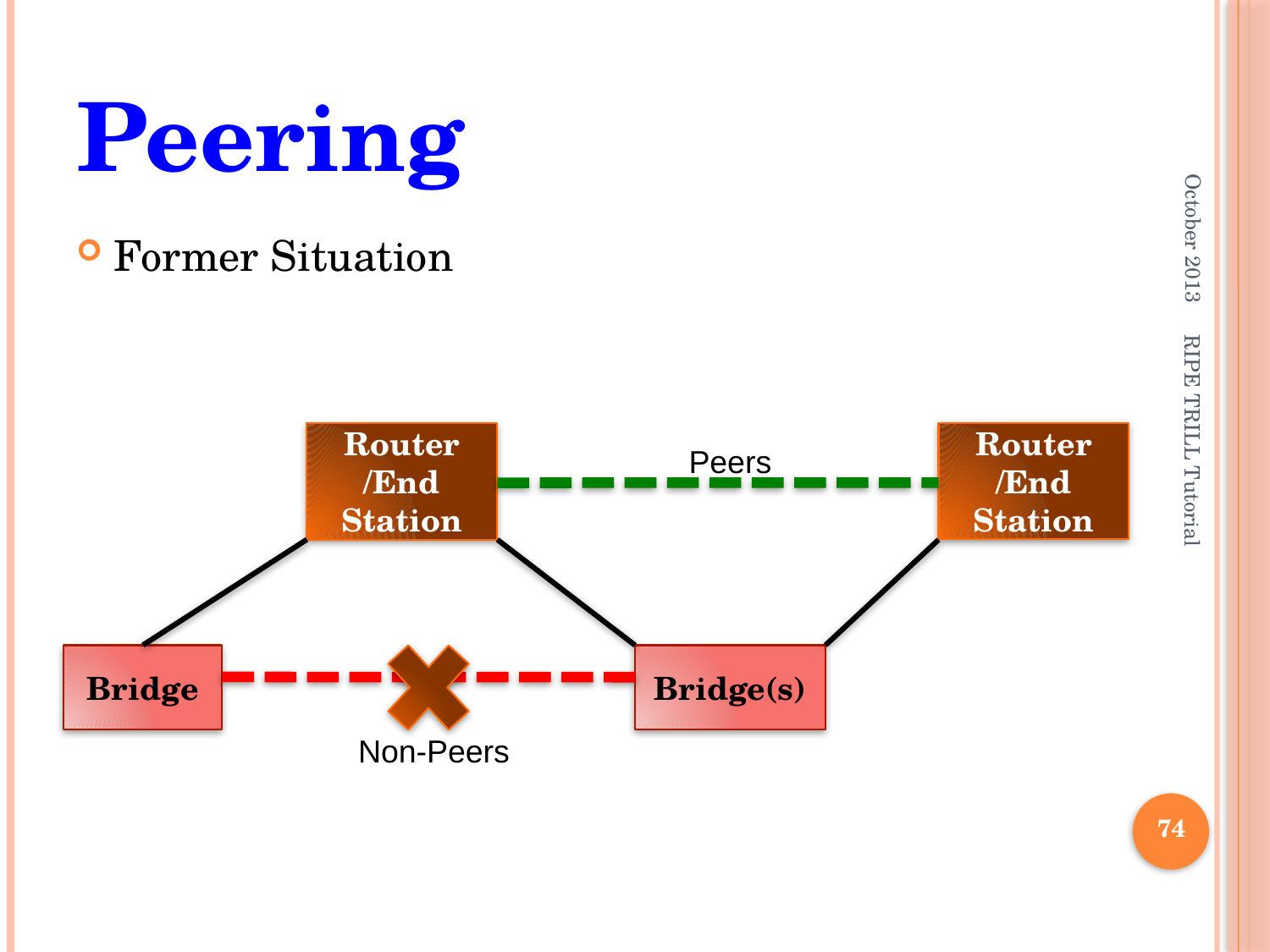

# Peering
October 2013
Former Situation
Router /End Station
Router /End Station
Peers
RIPE TRILL Tutorial

Non-Peers
Bridge
Bridge(s)
74